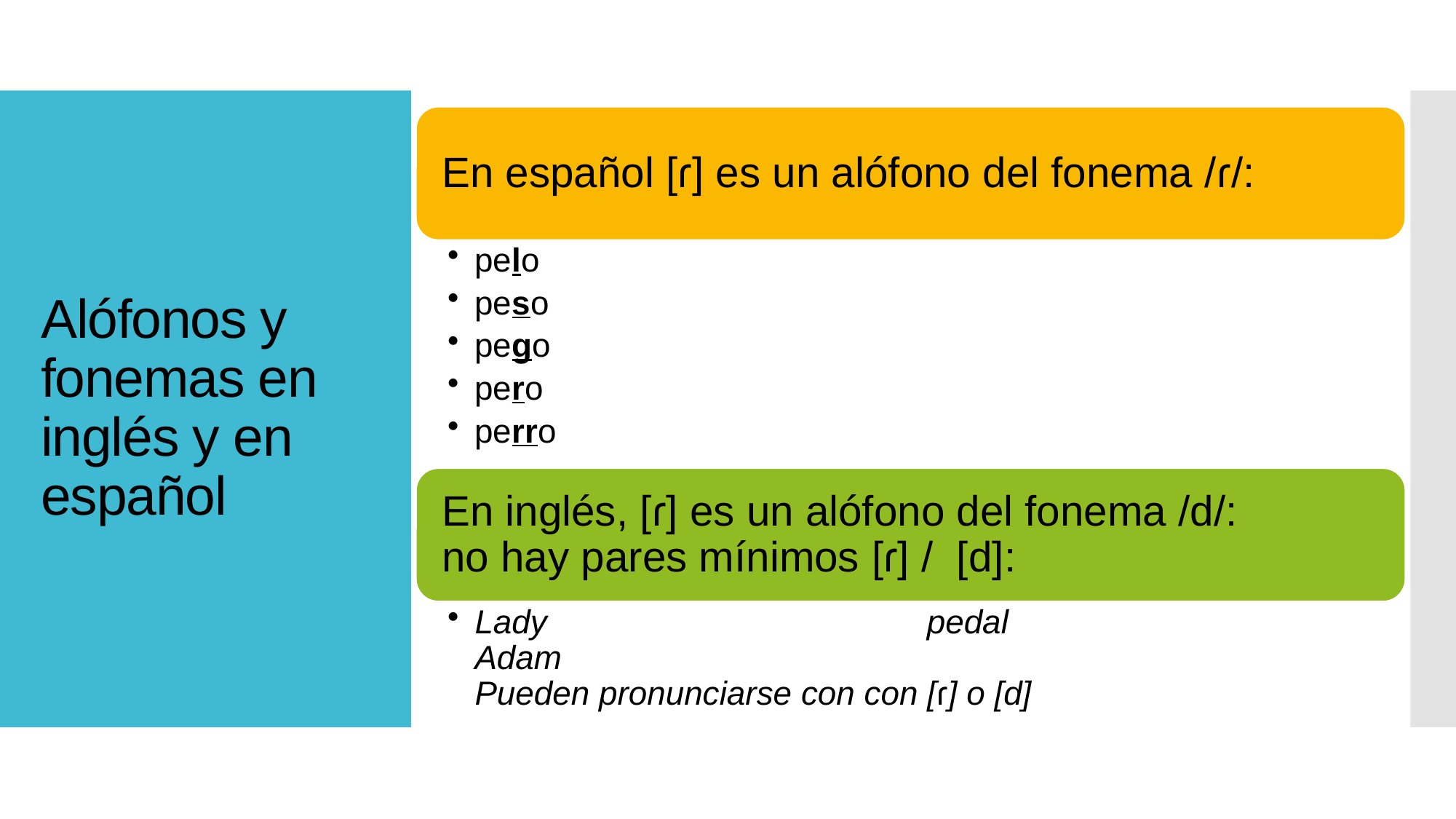

En español [ɾ] es un alófono del fonema /ɾ/:
pelo
peso
pego
pero
perro
En inglés, [ɾ] es un alófono del fonema /d/:
no hay pares mínimos [ɾ] /  [d]:
Lady                                         pedal                                       Adam
Pueden pronunciarse con con [ɾ] o [d]
# Alófonos y fonemas en inglés y en español